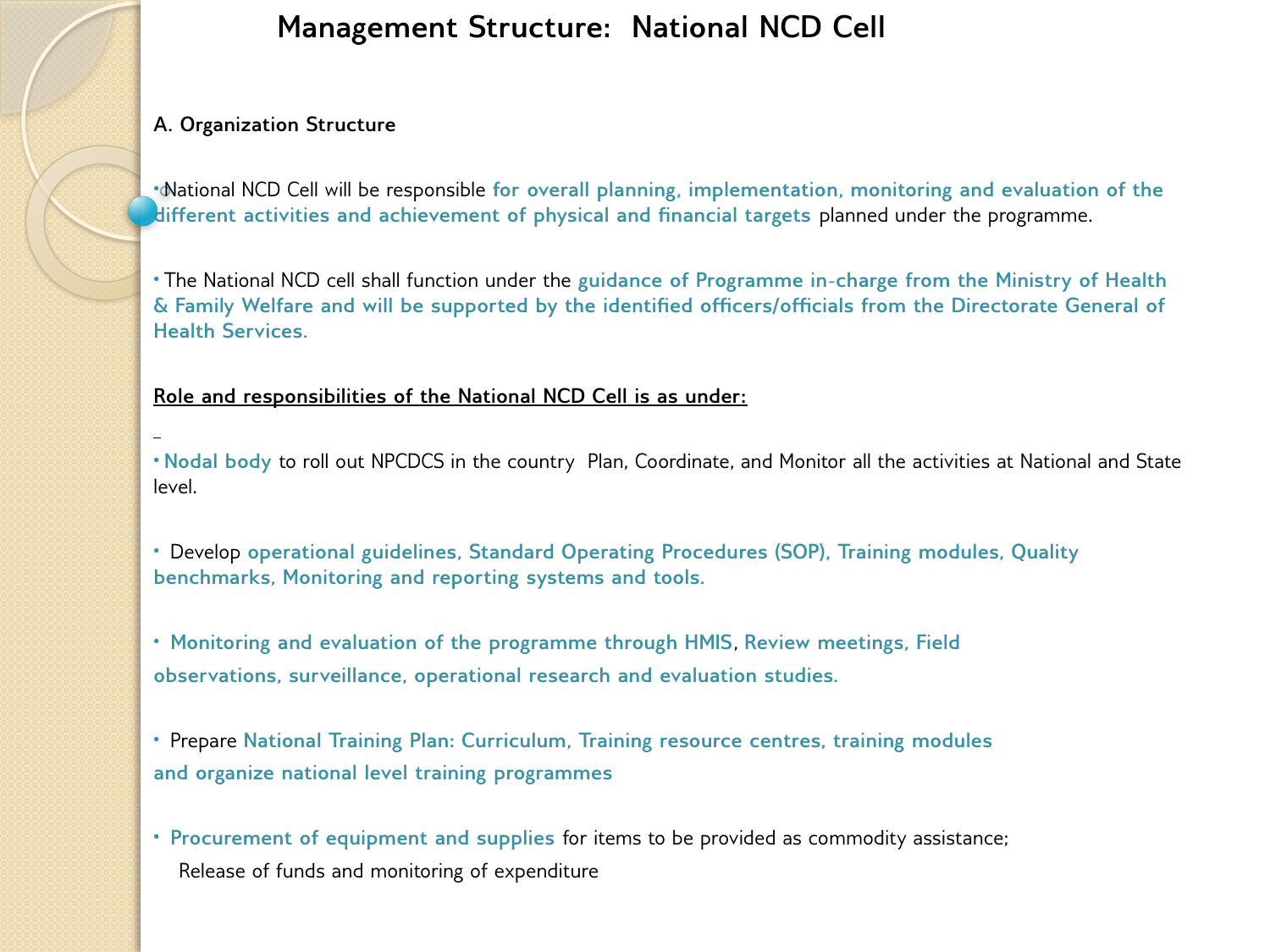

Management Structure:  National NCD Cell
#
A. Organization Structure

 National NCD Cell will be responsible for overall planning, implementation, monitoring and evaluation of the different activities and achievement of physical and financial targets planned under the programme.

 The National NCD cell shall function under the guidance of Programme in-charge from the Ministry of Health & Family Welfare and will be supported by the identified officers/officials from the Directorate General of Health Services.

Role and responsibilities of the National NCD Cell is as under:

 Nodal body to roll out NPCDCS in the country  Plan, Coordinate, and Monitor all the activities at National and State level.

  Develop operational guidelines, Standard Operating Procedures (SOP), Training modules, Quality benchmarks, Monitoring and reporting systems and tools.

  Monitoring and evaluation of the programme through HMIS, Review meetings, Field
observations, surveillance, operational research and evaluation studies.

  Prepare National Training Plan: Curriculum, Training resource centres, training modules
and organize national level training programmes

  Procurement of equipment and supplies for items to be provided as commodity assistance;
    Release of funds and monitoring of expenditure